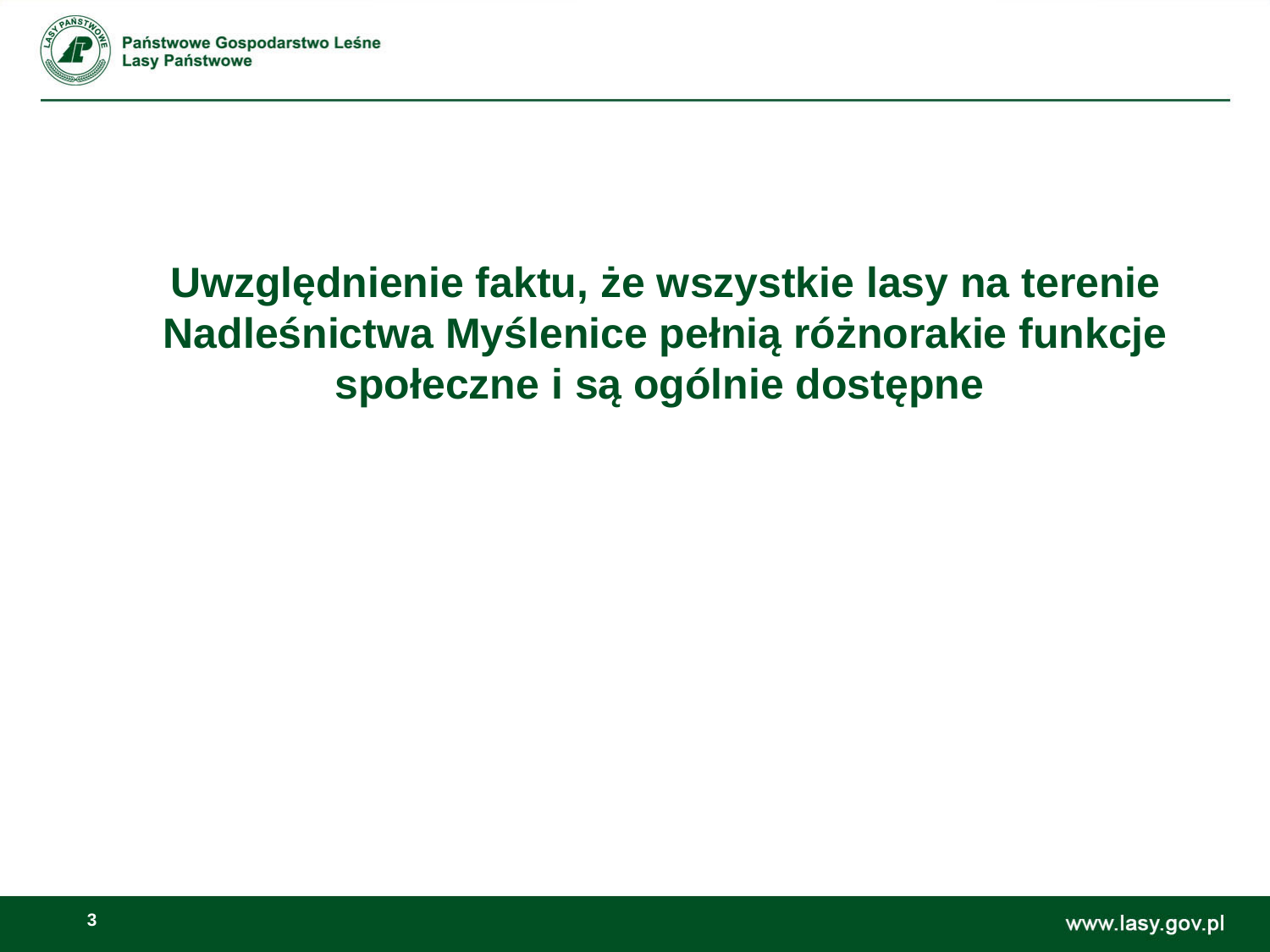

# Uwzględnienie faktu, że wszystkie lasy na terenie Nadleśnictwa Myślenice pełnią różnorakie funkcje społeczne i są ogólnie dostępne